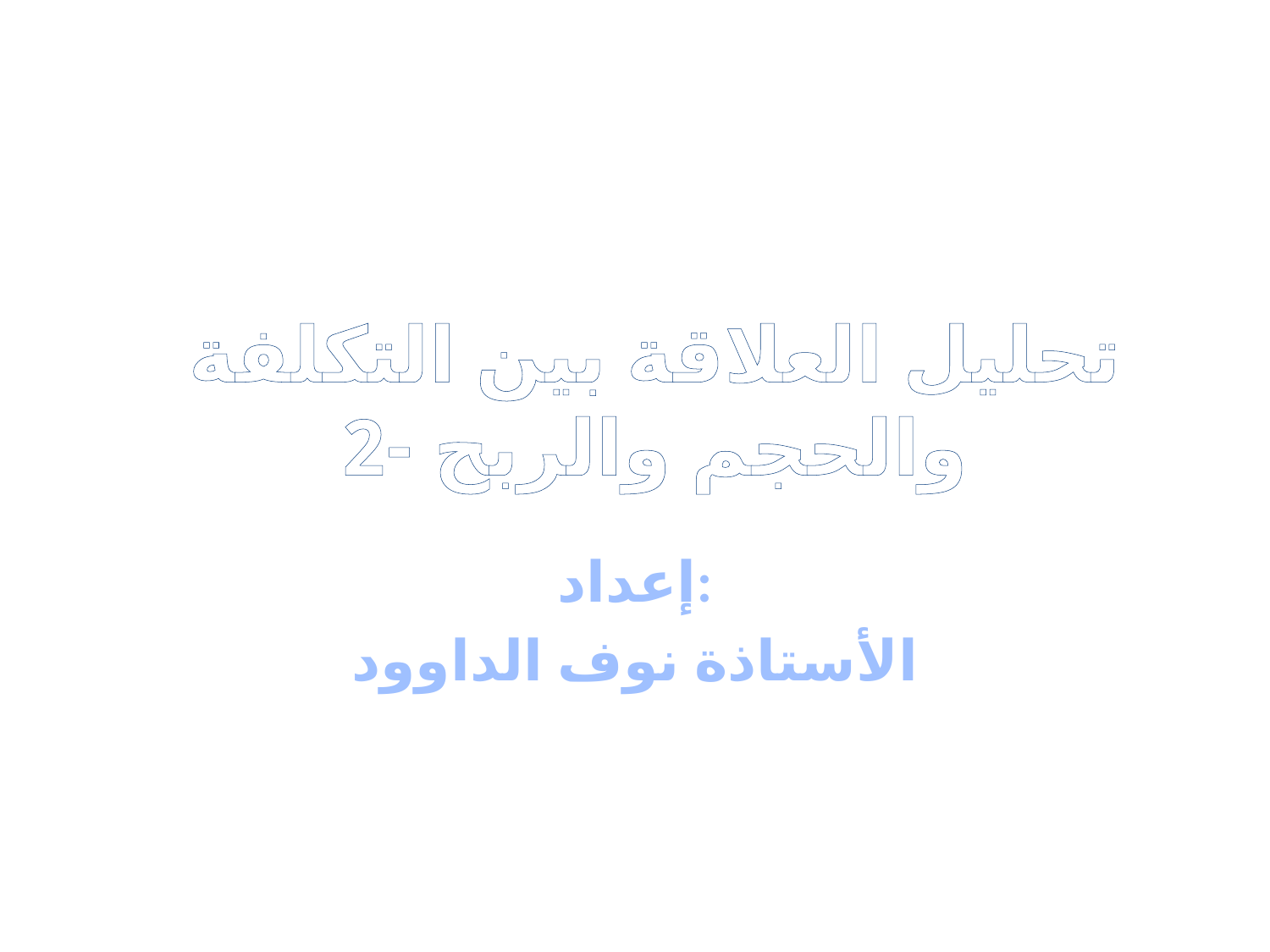

# تحليل العلاقة بين التكلفة والحجم والربح -2
إعداد:
الأستاذة نوف الداوود